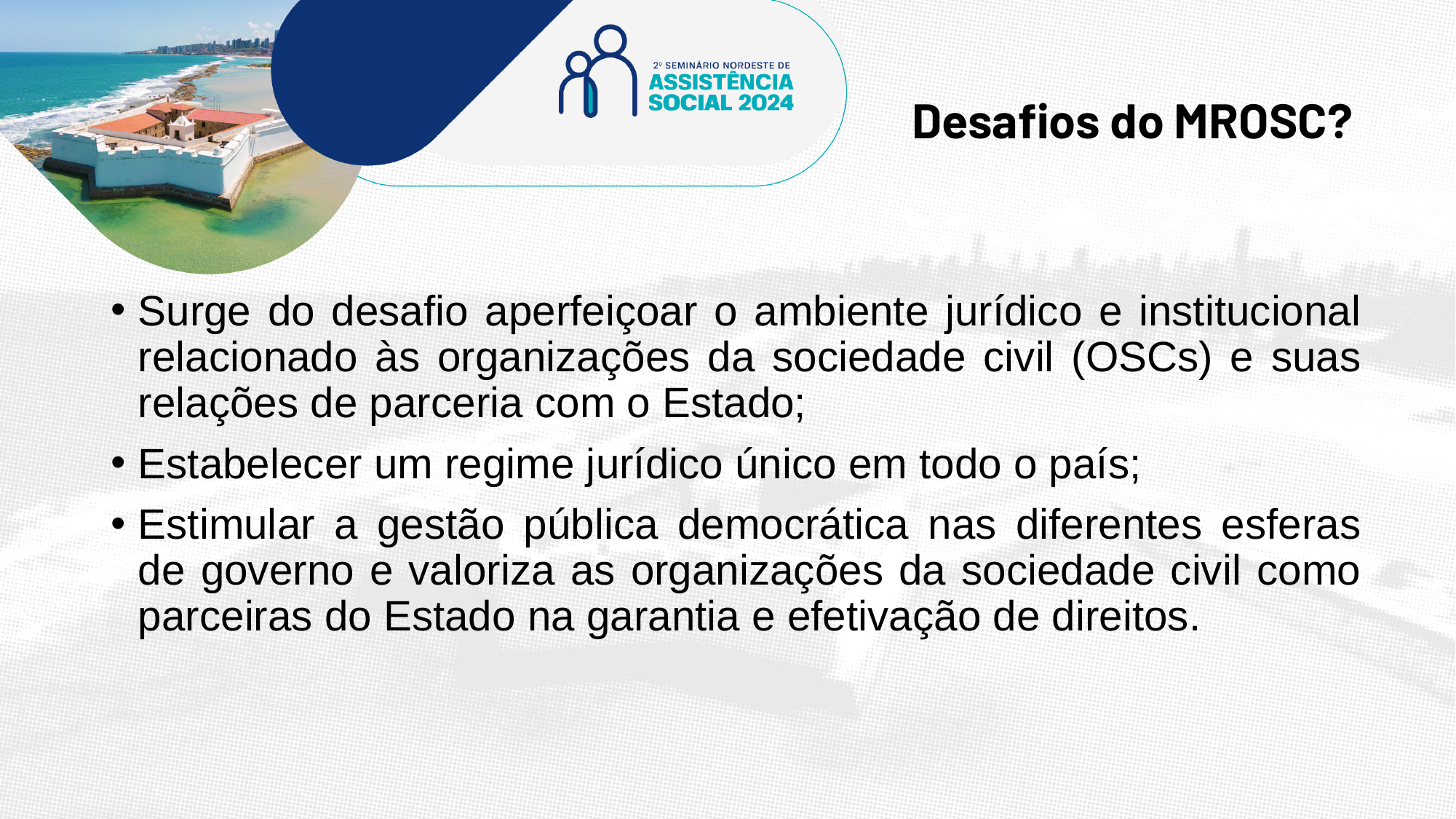

# Desafios do MROSC?
Surge do desafio aperfeiçoar o ambiente jurídico e institucional relacionado às organizações da sociedade civil (OSCs) e suas relações de parceria com o Estado;
Estabelecer um regime jurídico único em todo o país;
Estimular a gestão pública democrática nas diferentes esferas de governo e valoriza as organizações da sociedade civil como parceiras do Estado na garantia e efetivação de direitos.